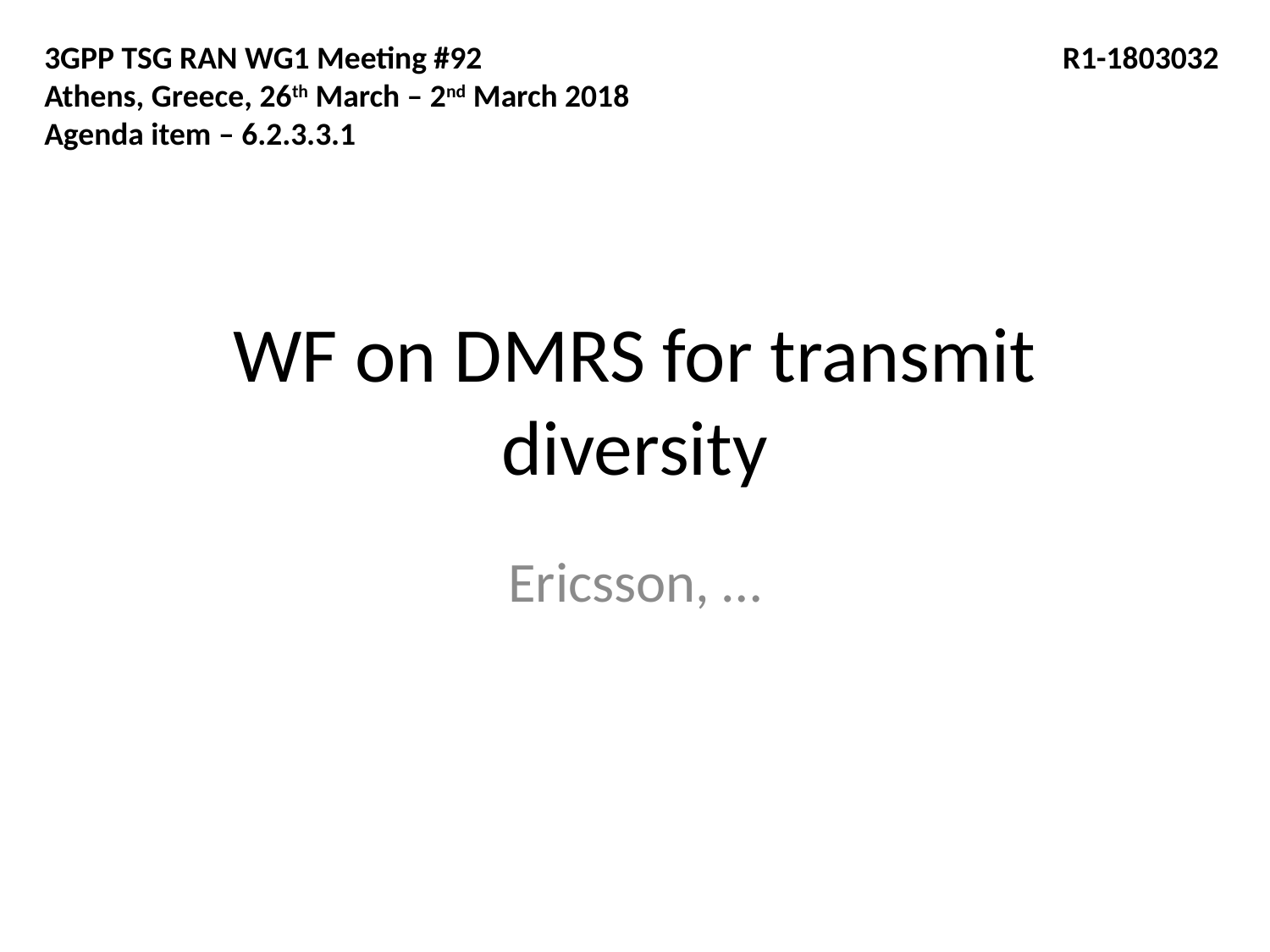

3GPP TSG RAN WG1 Meeting #92				                  R1-1803032
Athens, Greece, 26th March – 2nd March 2018
Agenda item – 6.2.3.3.1
# WF on DMRS for transmit diversity
Ericsson, …